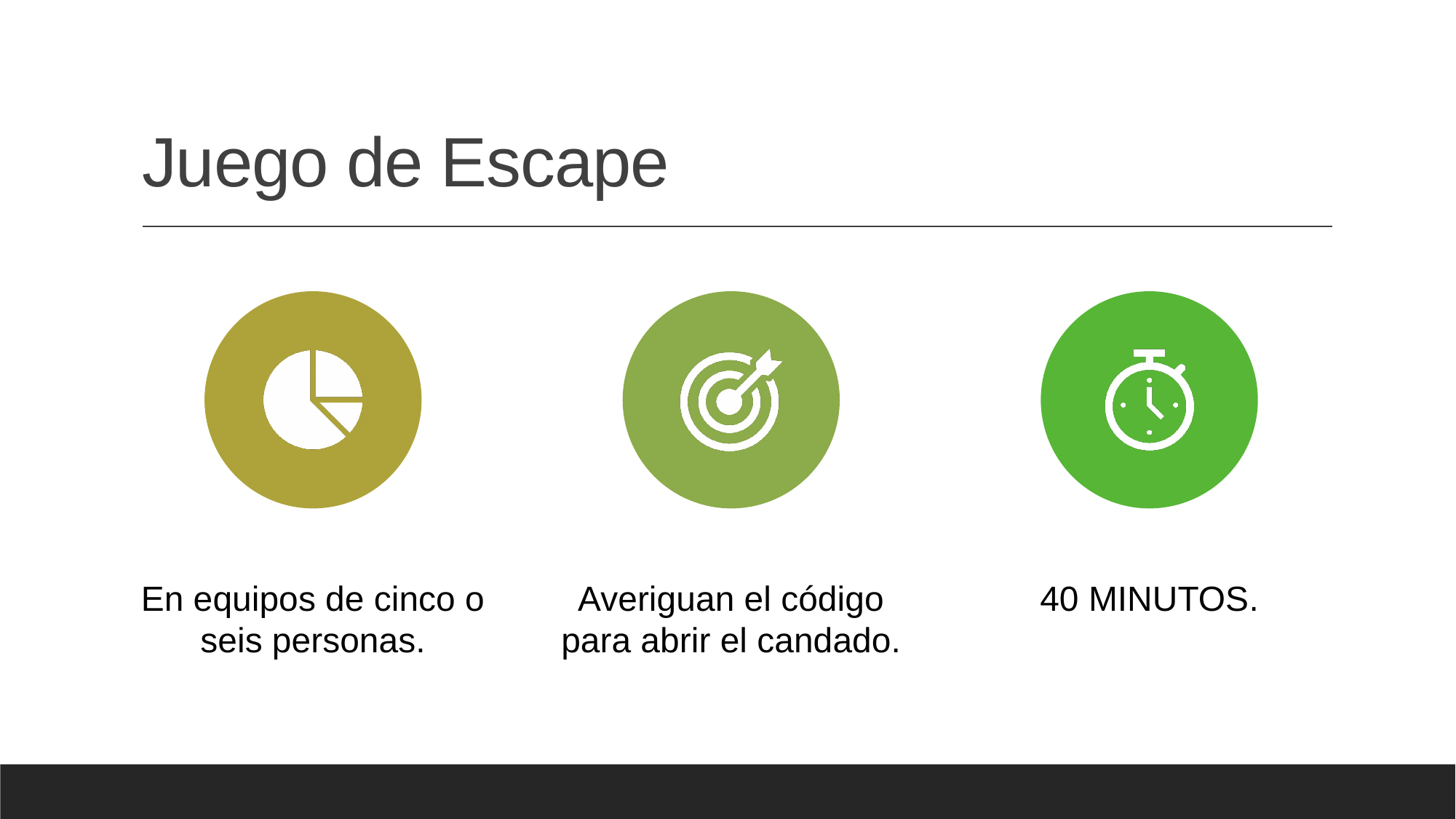

# Juego de Escape
En equipos de cinco o seis personas.
Averiguan el código para abrir el candado.
40 minutos.